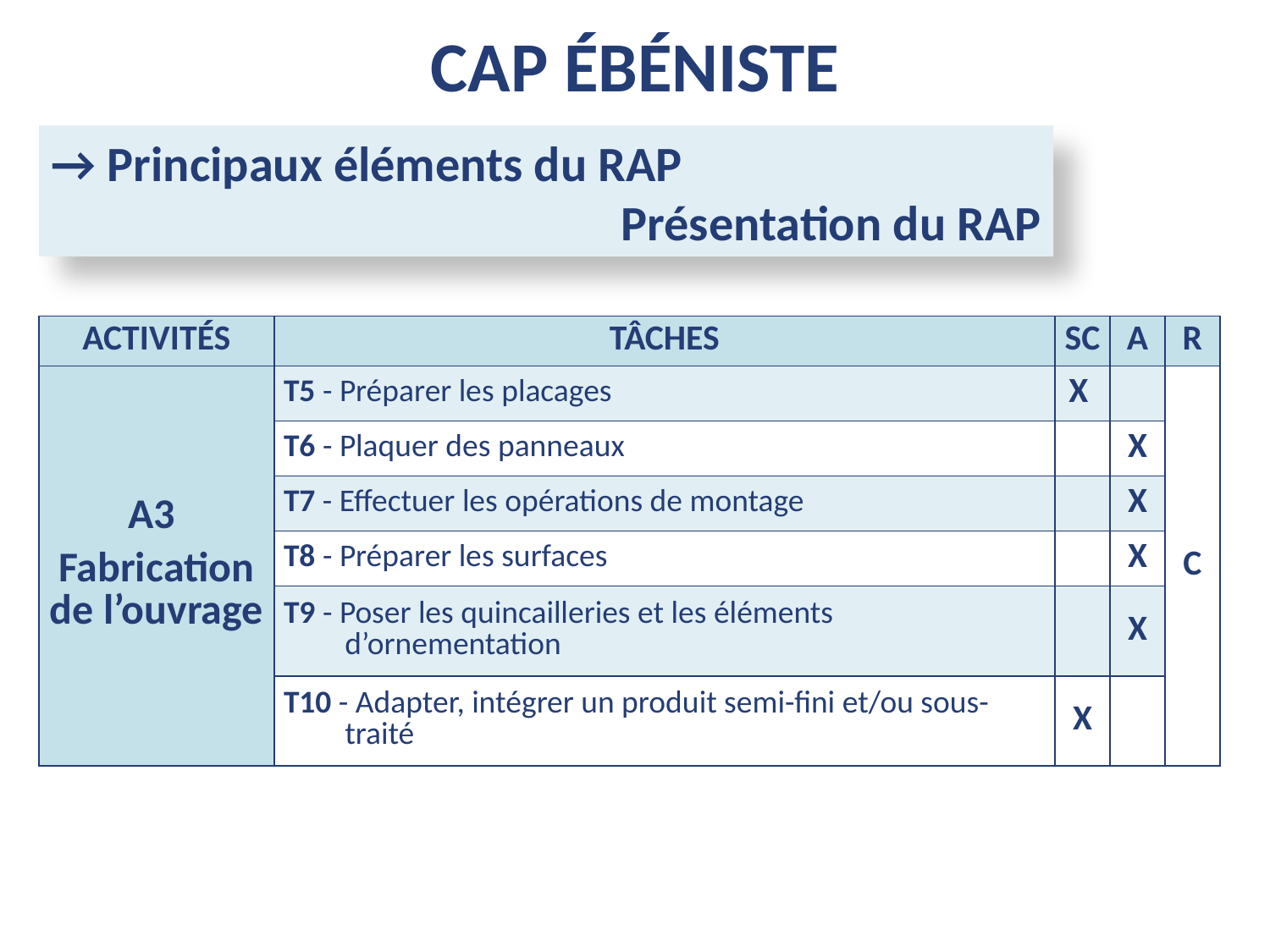

CAP ébéniste
→ Principaux éléments du RAP
                     Présentation du RAP
| ACTIVITÉS | TÂCHES | SC | A | R |
| --- | --- | --- | --- | --- |
| A3 Fabrication de l’ouvrage | T5 - Préparer les placages | X |  | C |
|  | T6 - Plaquer des panneaux |  | X |  |
|  | T7 - Effectuer les opérations de montage |  | X |  |
|  | T8 - Préparer les surfaces |  | X |  |
|  | T9 - Poser les quincailleries et les éléments d’ornementation |  | X |  |
|  | T10 - Adapter, intégrer un produit semi-fini et/ou sous-traité | X |  |  |